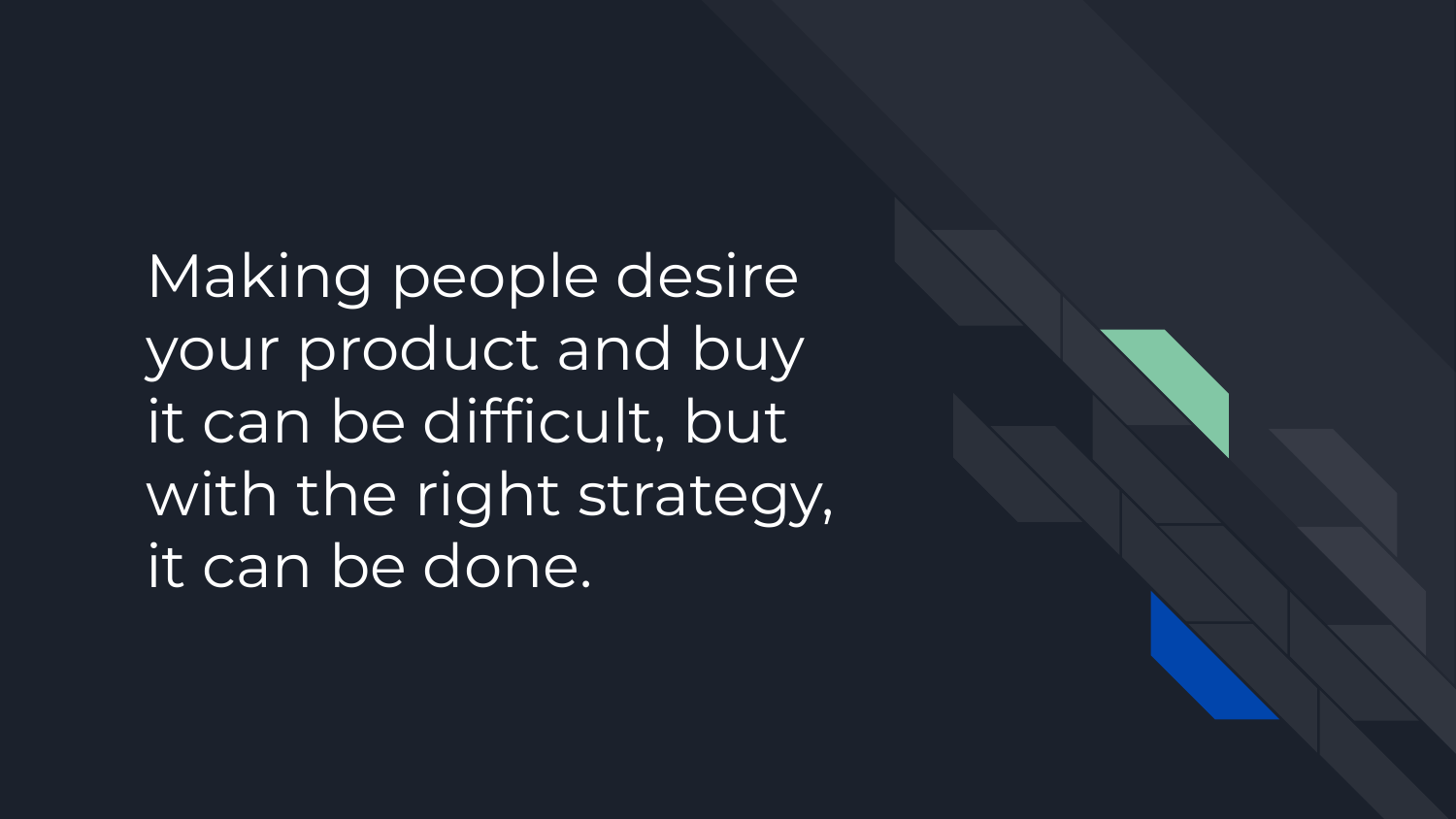

# Making people desire your product and buy it can be difficult, but with the right strategy, it can be done.